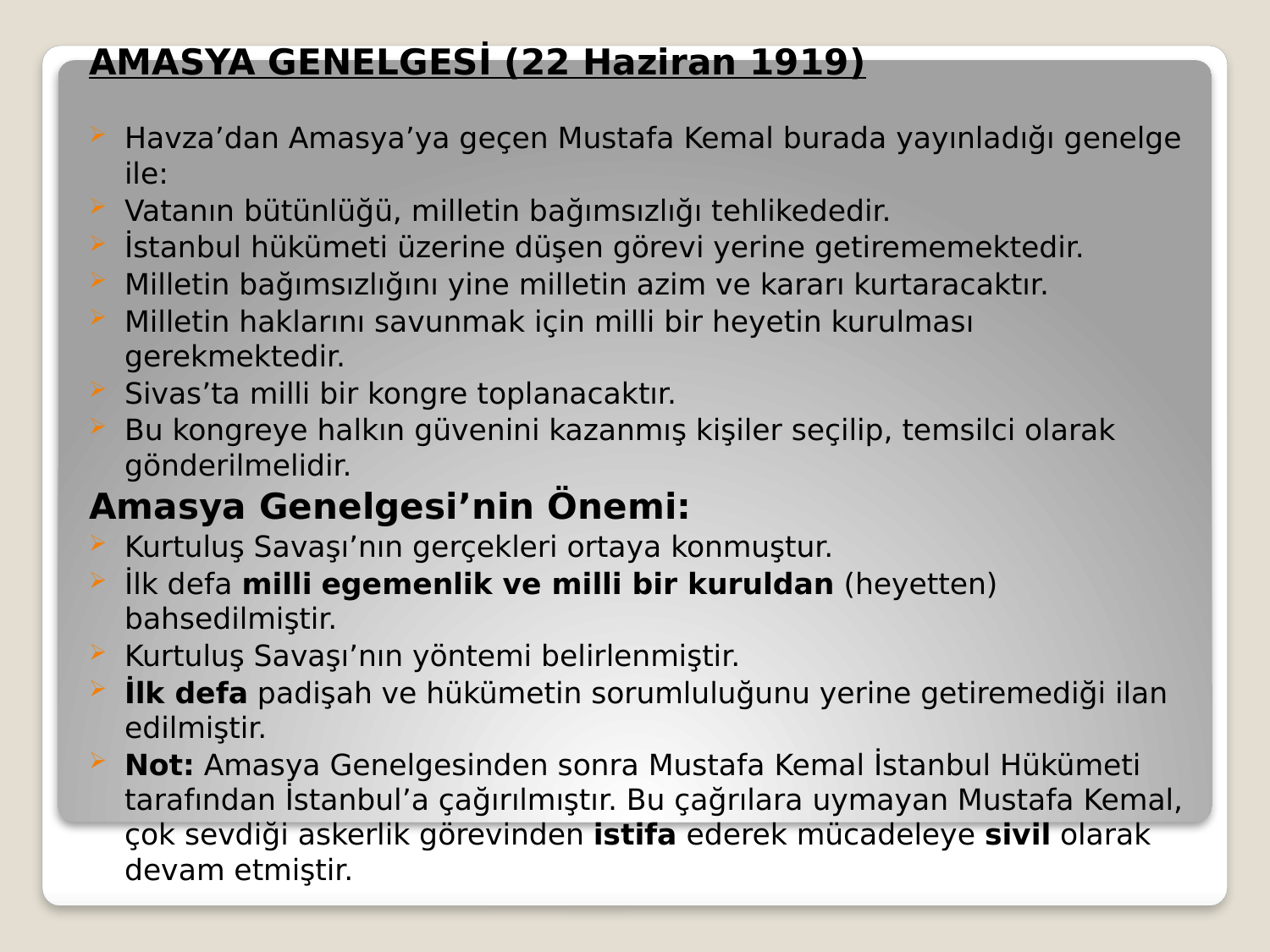

AMASYA GENELGESİ (22 Haziran 1919)

Havza’dan Amasya’ya geçen Mustafa Kemal burada yayınladığı genelge ile:
Vatanın bütünlüğü, milletin bağımsızlığı tehlikededir.
İstanbul hükümeti üzerine düşen görevi yerine getirememektedir.
Milletin bağımsızlığını yine milletin azim ve kararı kurtaracaktır.
Milletin haklarını savunmak için milli bir heyetin kurulması gerekmektedir.
Sivas’ta milli bir kongre toplanacaktır.
Bu kongreye halkın güvenini kazanmış kişiler seçilip, temsilci olarak gönderilmelidir.
Amasya Genelgesi’nin Önemi:
Kurtuluş Savaşı’nın gerçekleri ortaya konmuştur.
İlk defa milli egemenlik ve milli bir kuruldan (heyetten) bahsedilmiştir.
Kurtuluş Savaşı’nın yöntemi belirlenmiştir.
İlk defa padişah ve hükümetin sorumluluğunu yerine getiremediği ilan edilmiştir.
Not: Amasya Genelgesinden sonra Mustafa Kemal İstanbul Hükümeti tarafından İstanbul’a çağırılmıştır. Bu çağrılara uymayan Mustafa Kemal, çok sevdiği askerlik görevinden istifa ederek mücadeleye sivil olarak devam etmiştir.